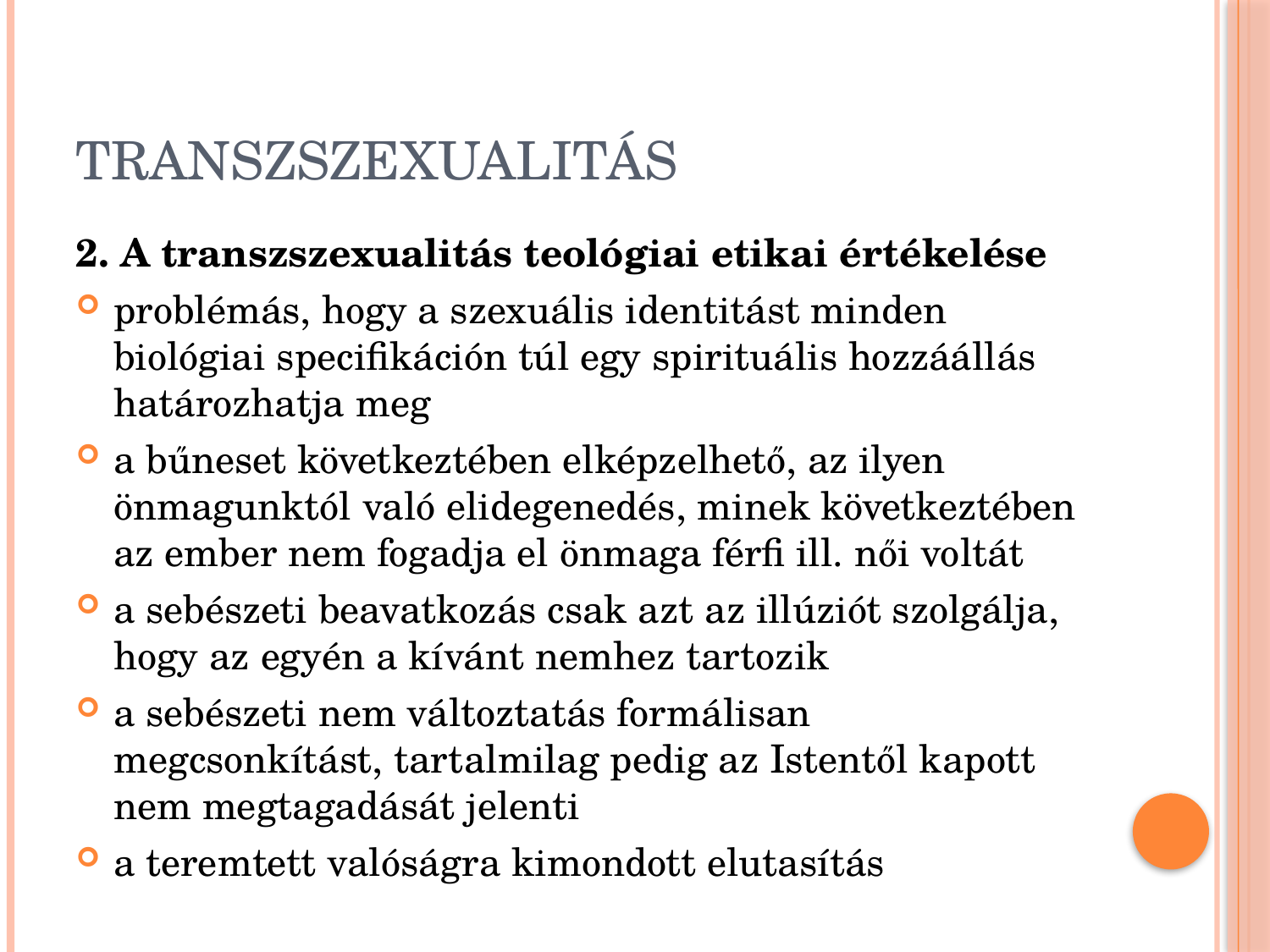

# Transzszexualitás
2. A transzszexualitás teológiai etikai értékelése
problémás, hogy a szexuális identitást minden biológiai specifikáción túl egy spirituális hozzáállás határozhatja meg
a bűneset következtében elképzelhető, az ilyen önmagunktól való elidegenedés, minek következtében az ember nem fogadja el önmaga férfi ill. női voltát
a sebészeti beavatkozás csak azt az illúziót szolgálja, hogy az egyén a kívánt nemhez tartozik
a sebészeti nem változtatás formálisan megcsonkítást, tartalmilag pedig az Istentől kapott nem megtagadását jelenti
a teremtett valóságra kimondott elutasítás